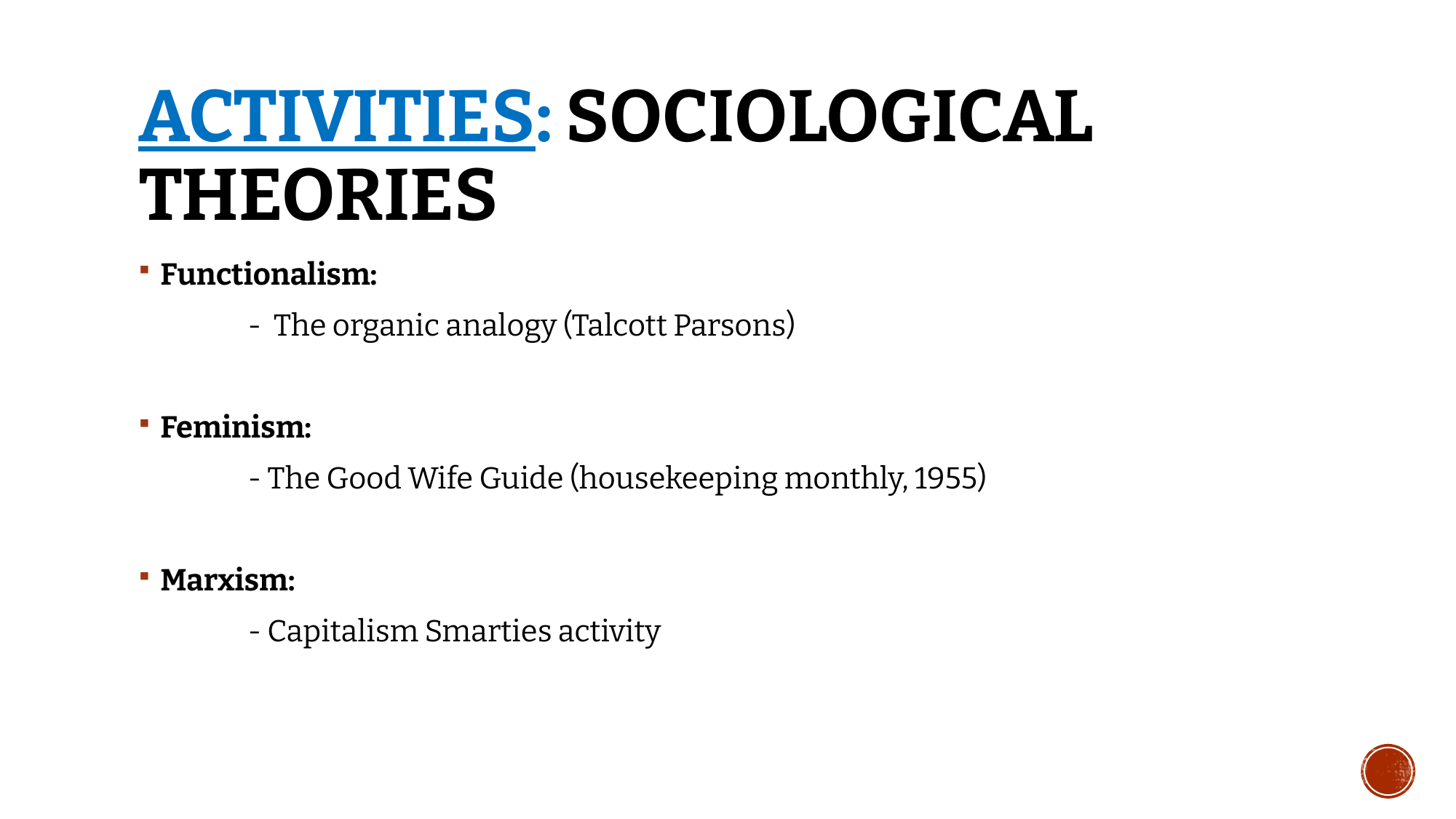

# Activities: Sociological theories
Functionalism:
	-  The organic analogy (Talcott Parsons)

Feminism:
	- The Good Wife Guide (housekeeping monthly, 1955)

Marxism:
	- Capitalism Smarties activity